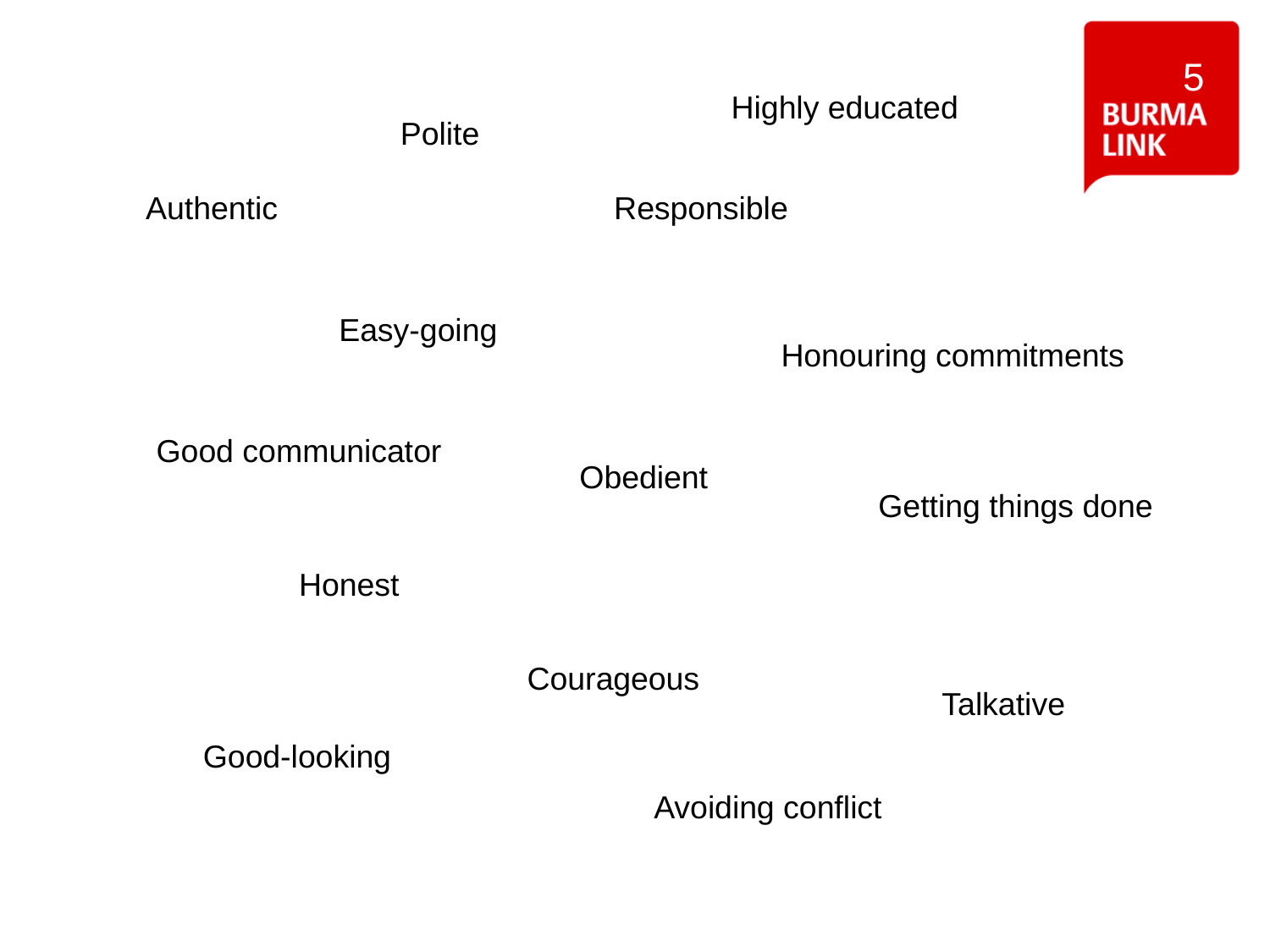

5
Highly educated
Polite
Authentic
Responsible
Easy-going
Honouring commitments
Good communicator
Obedient
Getting things done
Honest
Courageous
Talkative
Good-looking
Avoiding conflict